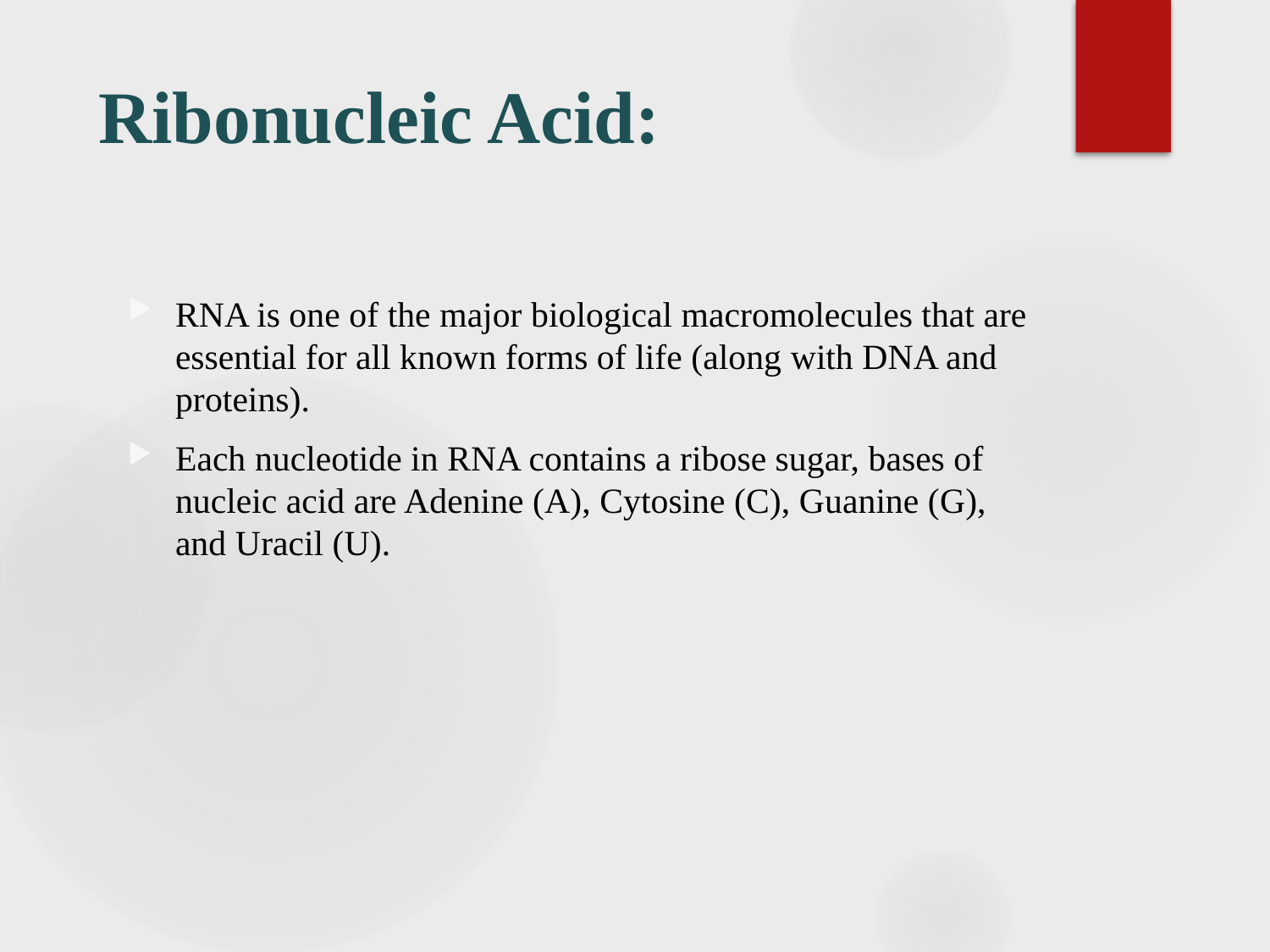

# Ribonucleic Acid:
RNA is one of the major biological macromolecules that are essential for all known forms of life (along with DNA and proteins).
Each nucleotide in RNA contains a ribose sugar, bases of nucleic acid are Adenine (A), Cytosine (C), Guanine (G), and Uracil (U).